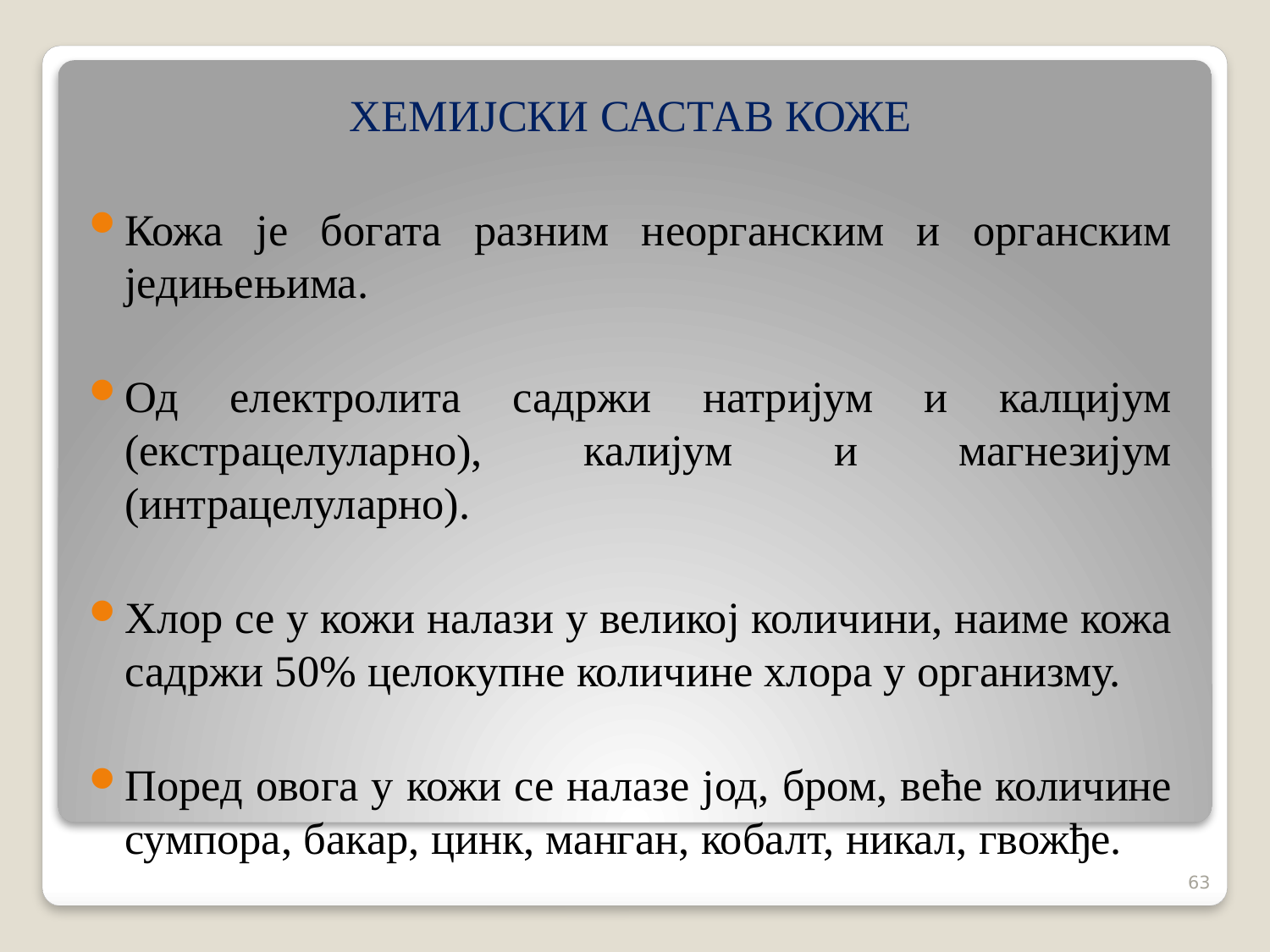

ХЕМИЈСКИ САСТАВ КОЖЕ

Кожа је богата разним неорганским и органским једињењима.

Од електролита садржи натријум и калцијум (екстрацелуларно), калијум и магнезијум (интрацелуларно).

Хлор се у кожи налази у великој количини, наиме кожа садржи 50% целокупне количине хлора у организму.

Поред овога у кожи се налазе јод, бром, веће количине сумпора, бакар, цинк, манган, кобалт, никал, гвожђе.
63